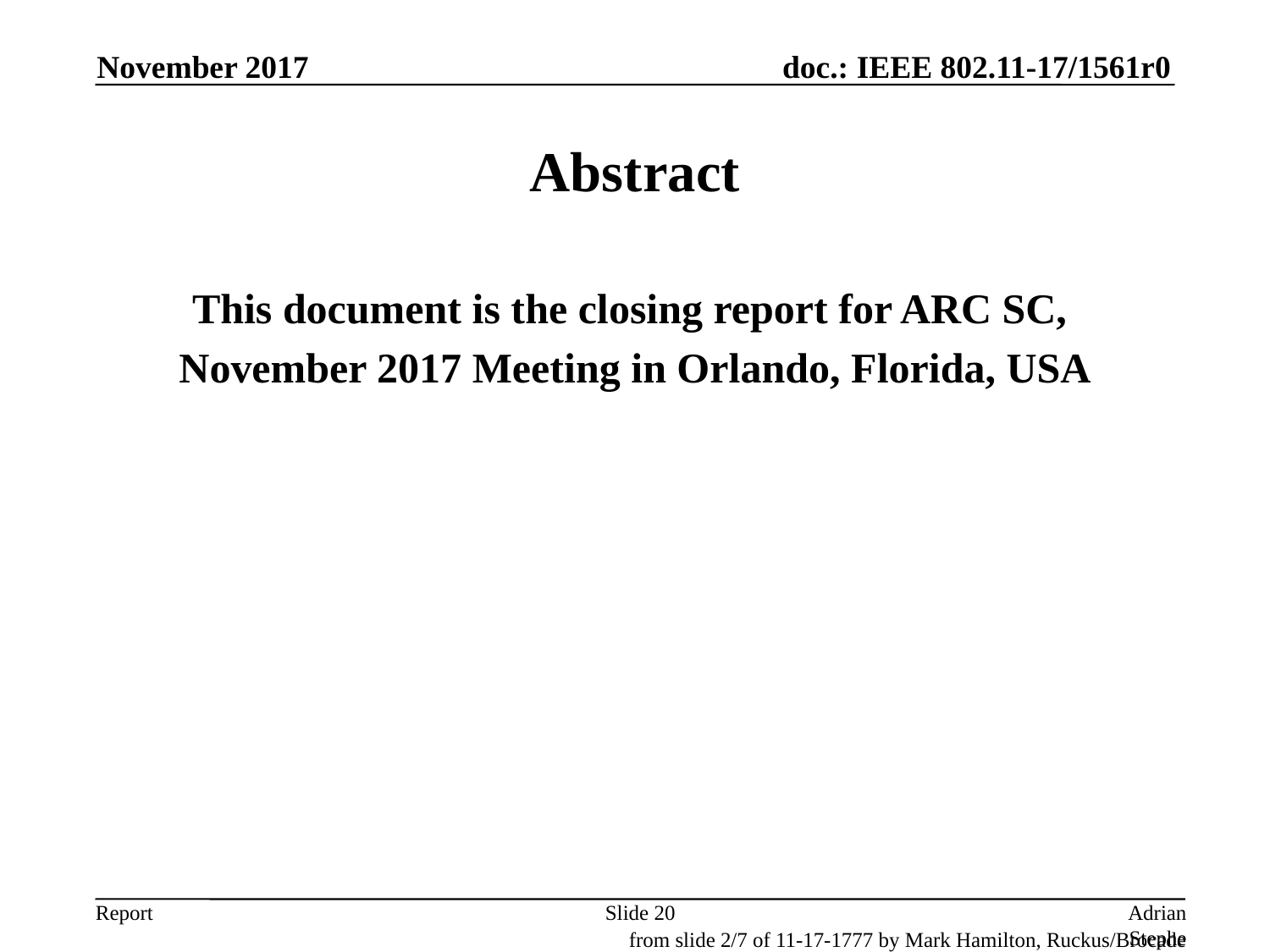

November 2017
# Abstract
This document is the closing report for ARC SC,
November 2017 Meeting in Orlando, Florida, USA
Slide 20
Adrian Stephens, Intel Corporation
from slide 2/7 of 11-17-1777 by Mark Hamilton, Ruckus/Brocade